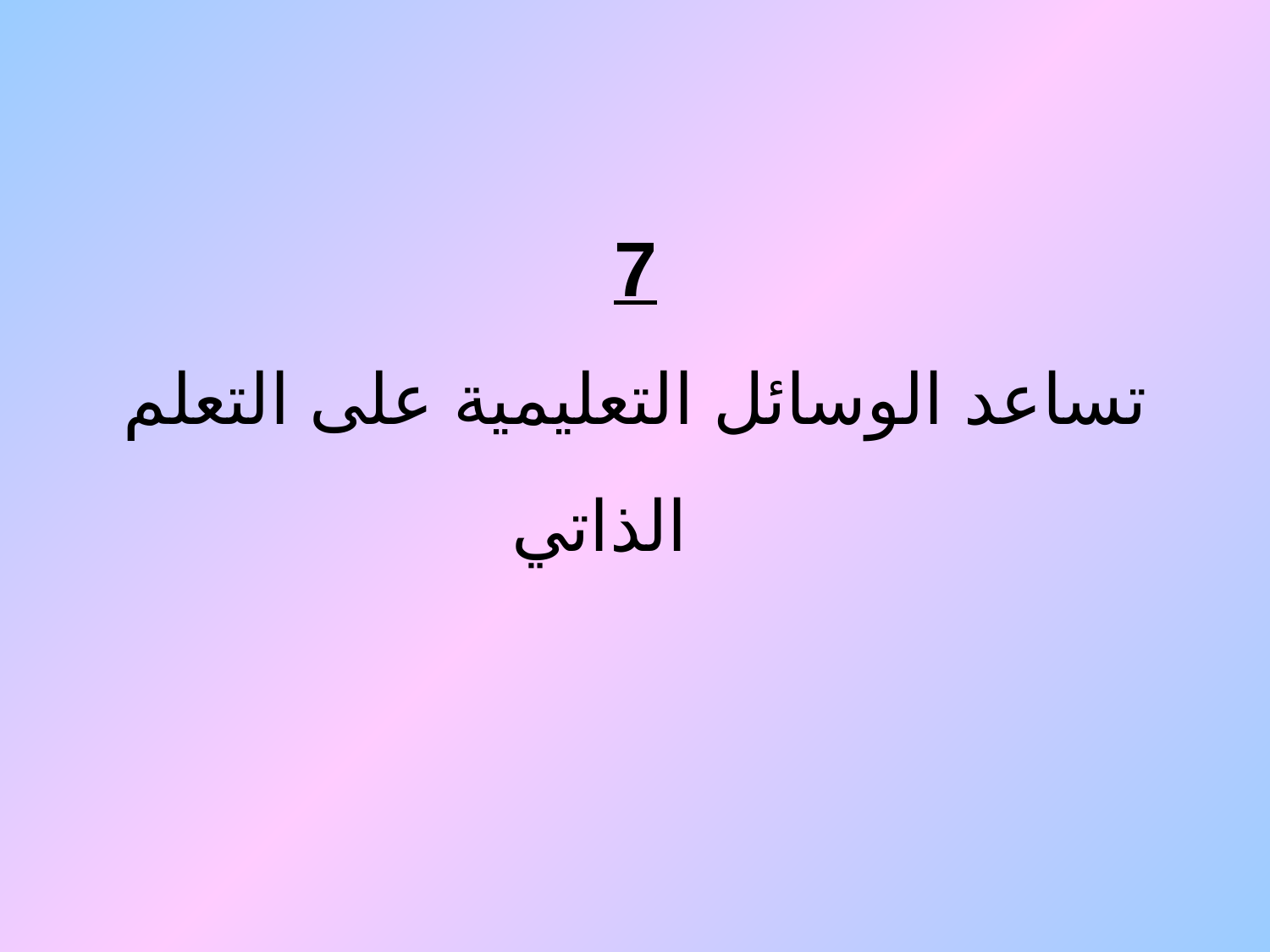

7
تساعد الوسائل التعليمية على التعلم الذاتي